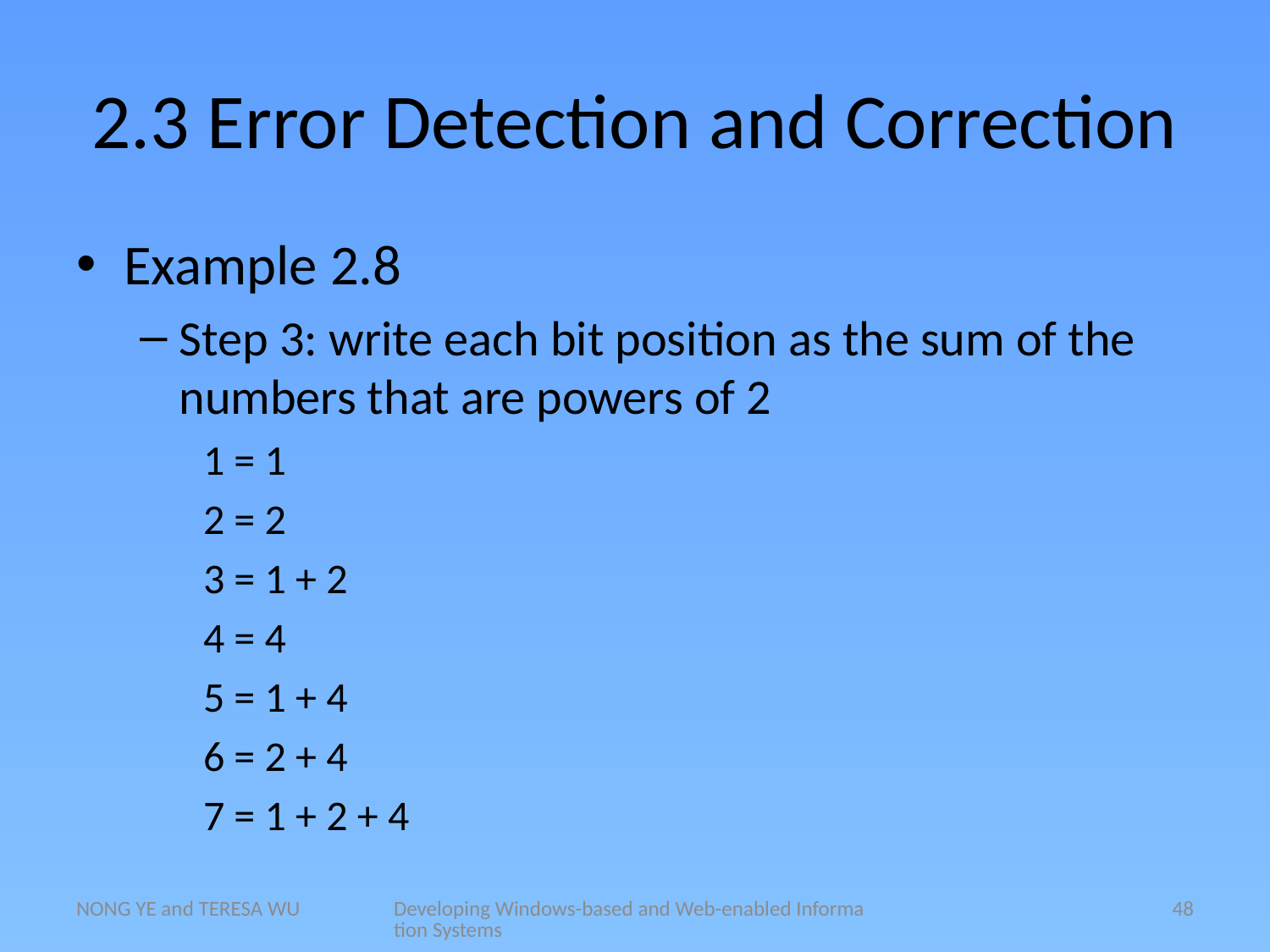

# 2.3 Error Detection and Correction
Example 2.8
Step 3: write each bit position as the sum of the numbers that are powers of 2
1 = 1
2 = 2
3 = 1 + 2
4 = 4
5 = 1 + 4
6 = 2 + 4
7 = 1 + 2 + 4
NONG YE and TERESA WU
Developing Windows-based and Web-enabled Information Systems
48